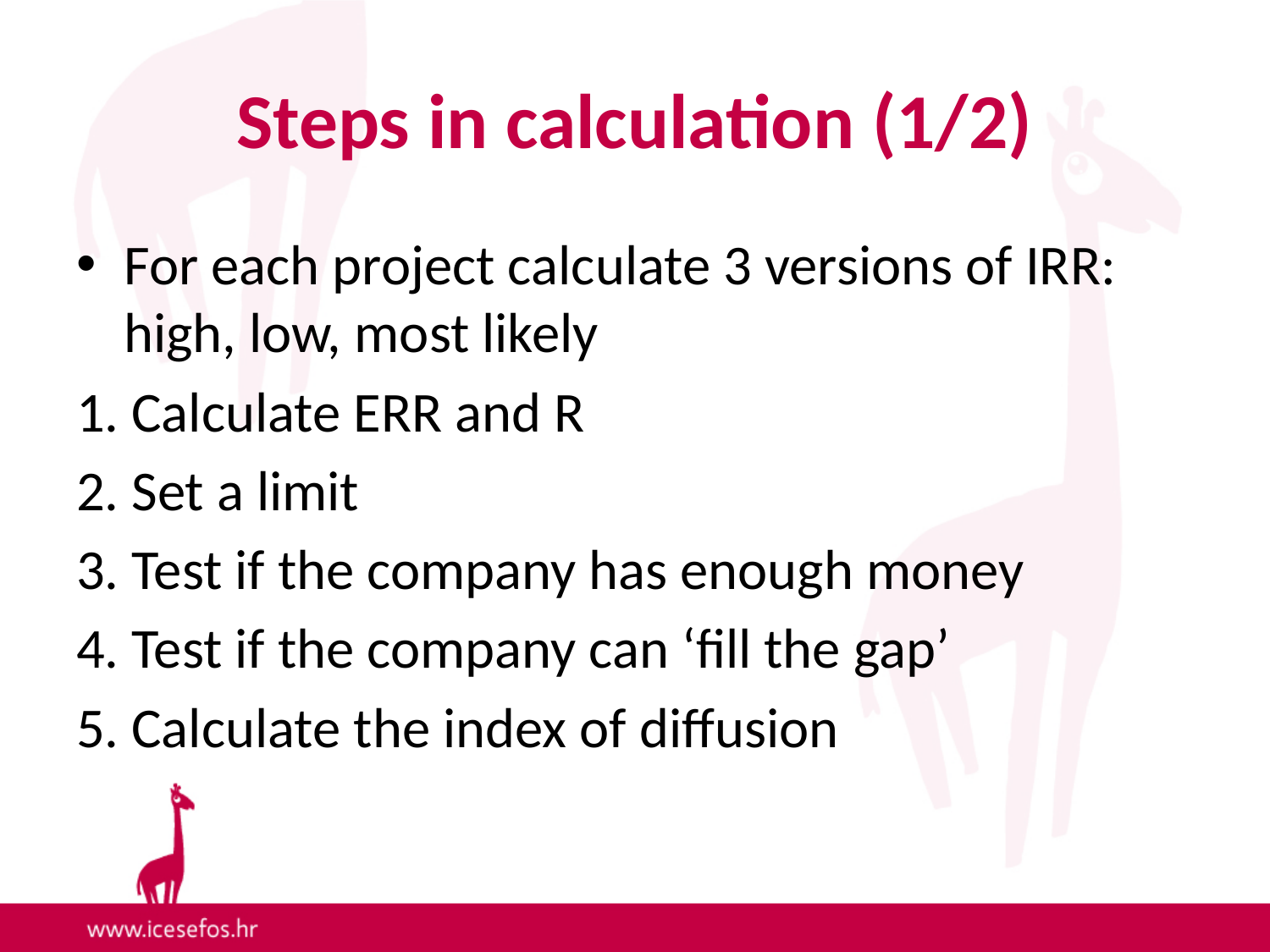

# Steps in calculation (1/2)
For each project calculate 3 versions of IRR: high, low, most likely
1. Calculate ERR and R
2. Set a limit
3. Test if the company has enough money
4. Test if the company can ‘fill the gap’
5. Calculate the index of diffusion